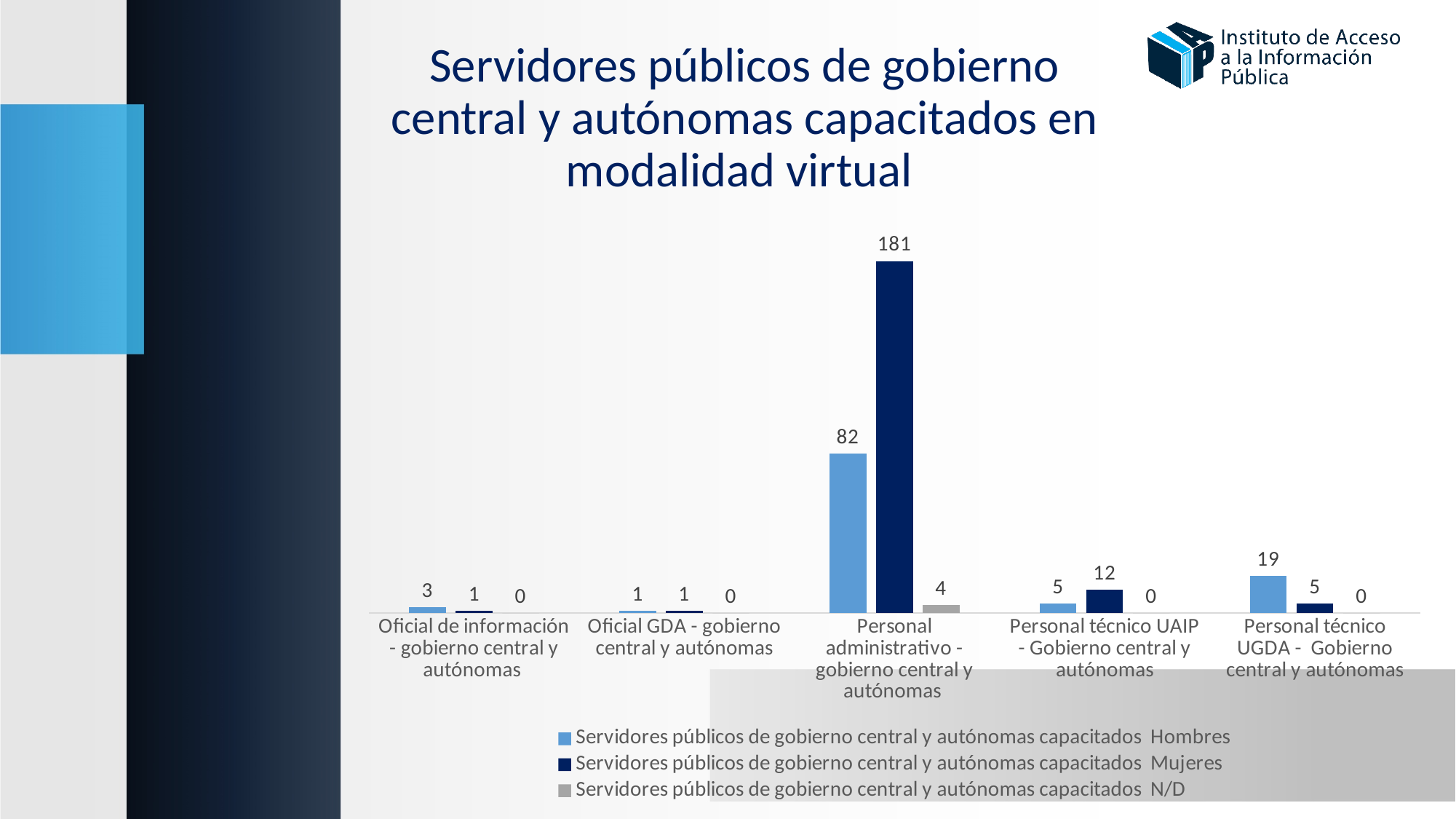

Servidores públicos de gobierno central y autónomas capacitados en modalidad virtual

### Chart

| Category | Servidores públicos de gobierno central y autónomas capacitados  | Servidores públicos de gobierno central y autónomas capacitados  | Servidores públicos de gobierno central y autónomas capacitados  |
|---|---|---|---|
| Oficial de información - gobierno central y autónomas  | 3.0 | 1.0 | None |
| Oficial GDA - gobierno central y autónomas | 1.0 | 1.0 | None |
| Personal administrativo - gobierno central y autónomas  | 82.0 | 181.0 | 4.0 |
| Personal técnico UAIP - Gobierno central y autónomas | 5.0 | 12.0 | None |
| Personal técnico UGDA -  Gobierno central y autónomas | 19.0 | 5.0 | None |